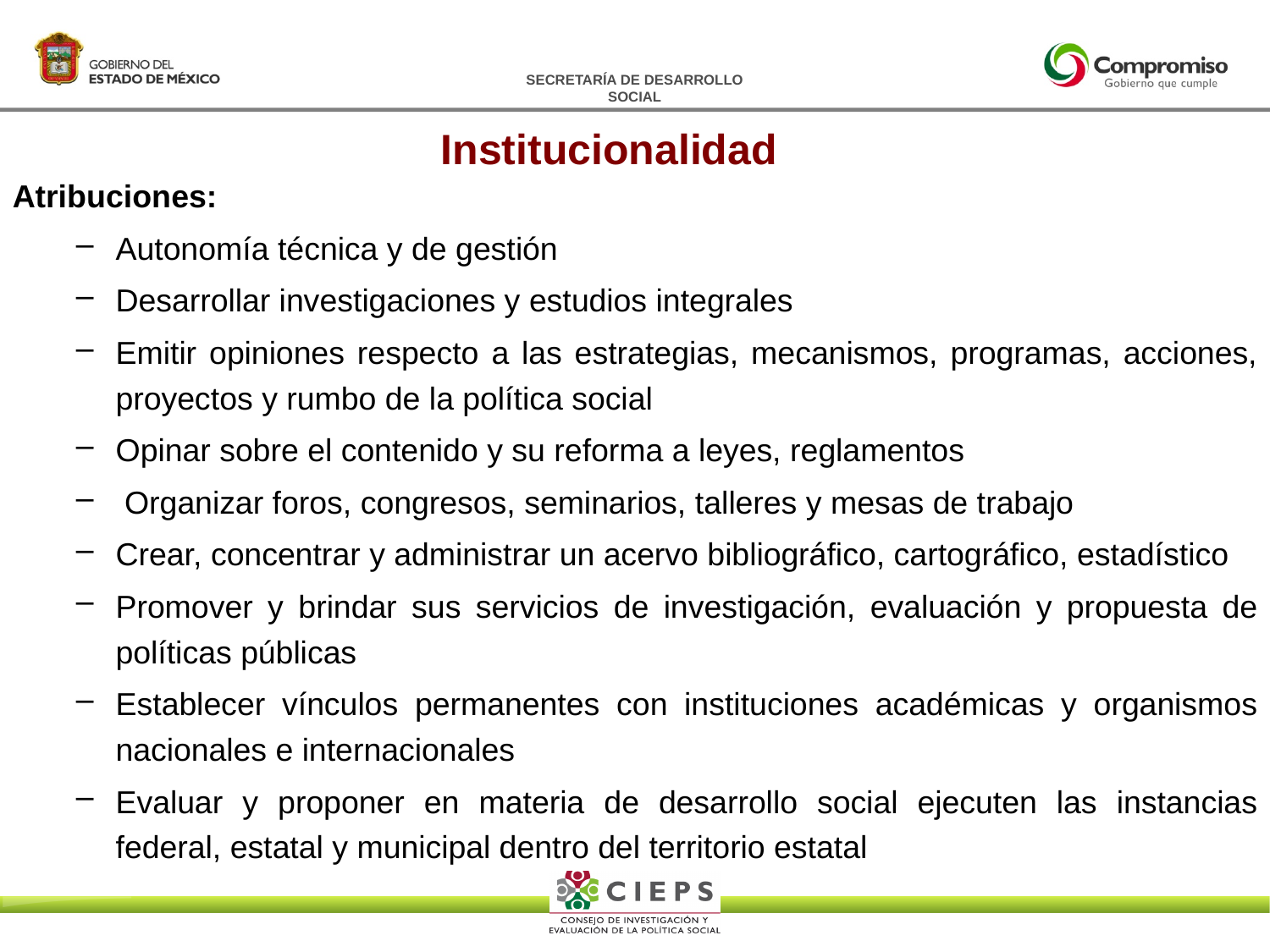

Institucionalidad

Atribuciones:
Autonomía técnica y de gestión
Desarrollar investigaciones y estudios integrales
Emitir opiniones respecto a las estrategias, mecanismos, programas, acciones, proyectos y rumbo de la política social
Opinar sobre el contenido y su reforma a leyes, reglamentos
 Organizar foros, congresos, seminarios, talleres y mesas de trabajo
Crear, concentrar y administrar un acervo bibliográfico, cartográfico, estadístico
Promover y brindar sus servicios de investigación, evaluación y propuesta de políticas públicas
Establecer vínculos permanentes con instituciones académicas y organismos nacionales e internacionales
Evaluar y proponer en materia de desarrollo social ejecuten las instancias federal, estatal y municipal dentro del territorio estatal